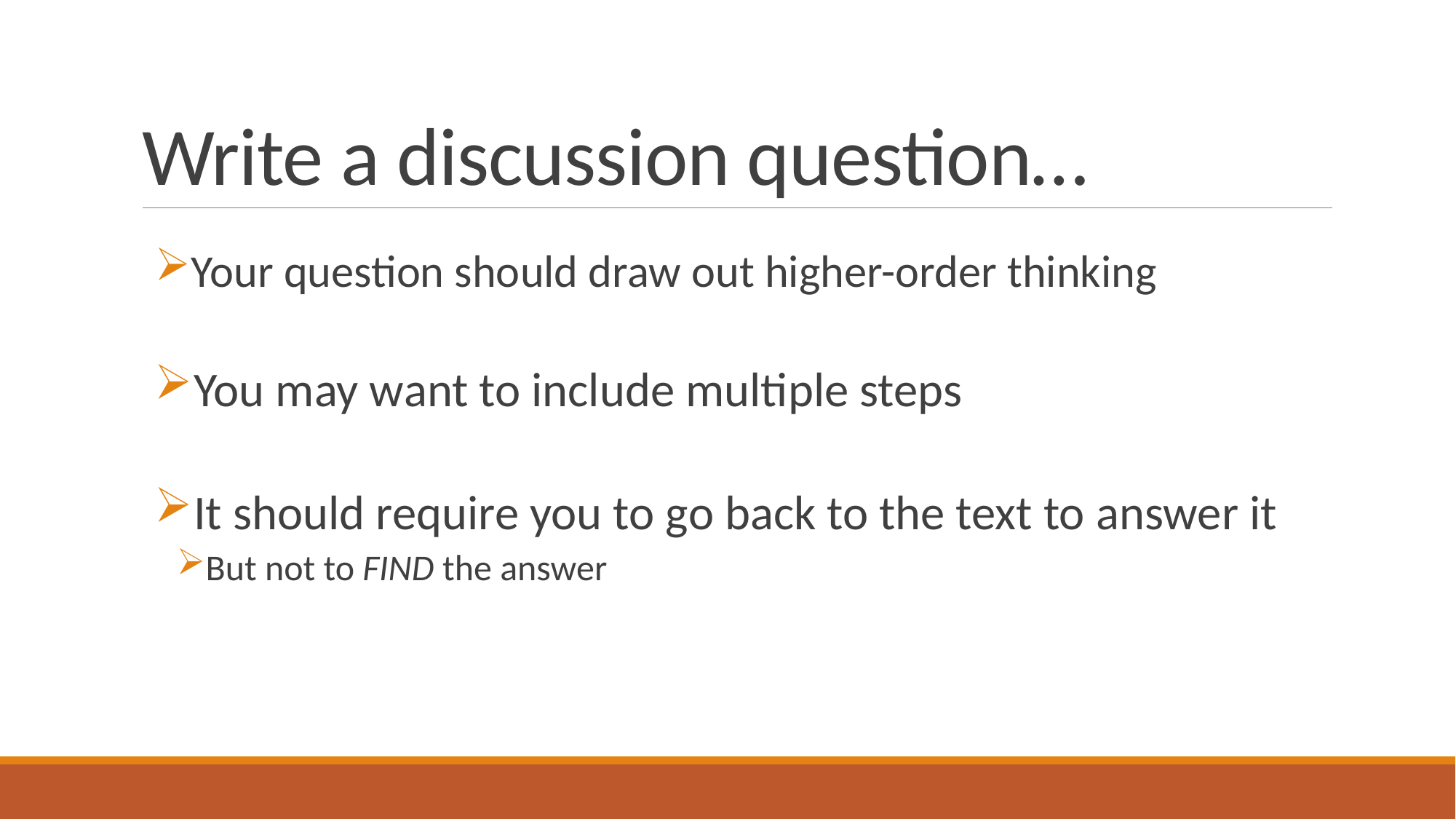

# Write a discussion question…
Your question should draw out higher-order thinking

You may want to include multiple steps

It should require you to go back to the text to answer it
But not to FIND the answer